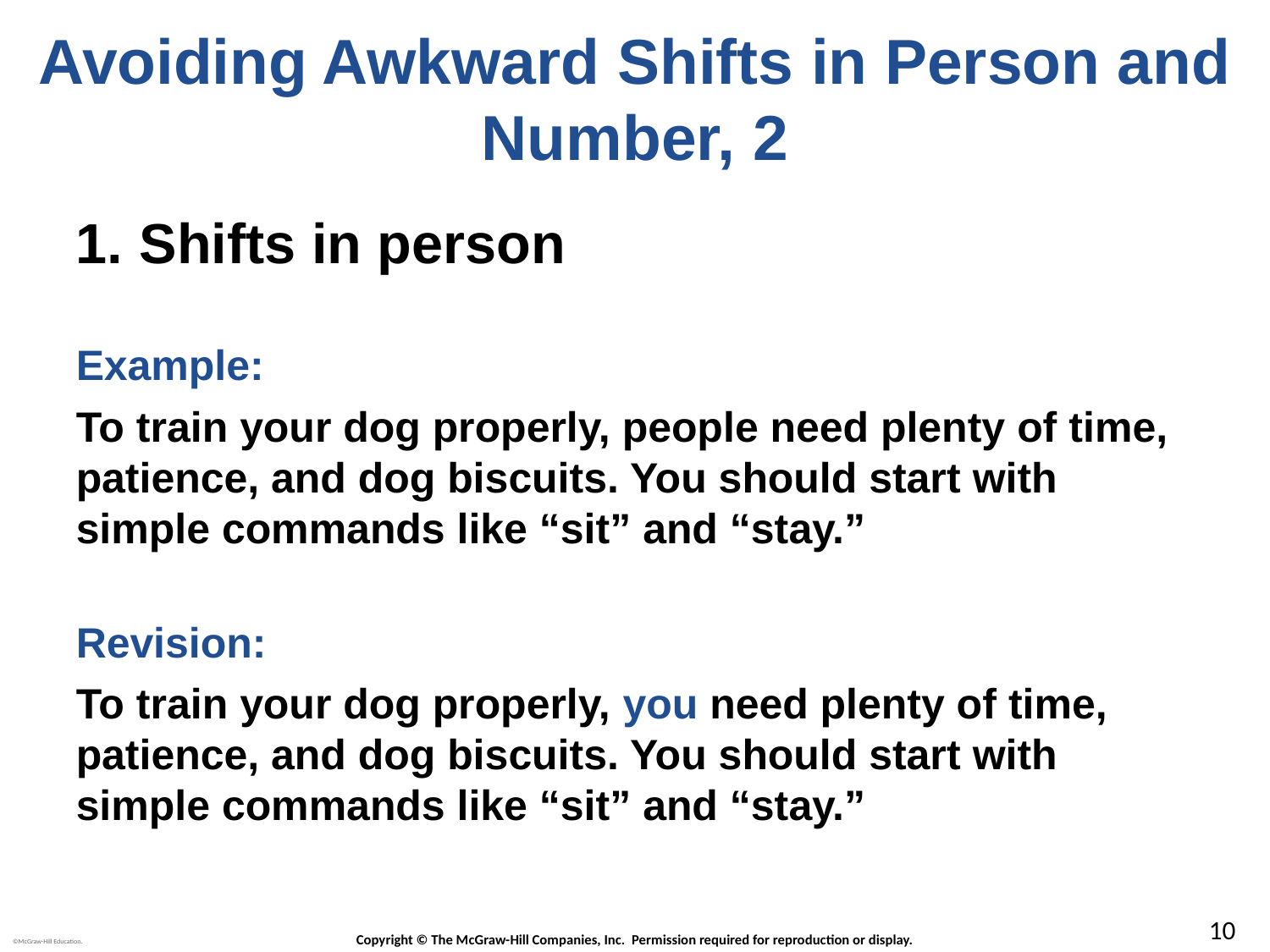

# Avoiding Awkward Shifts in Person and Number, 2
Shifts in person
Example:
To train your dog properly, people need plenty of time, patience, and dog biscuits. You should start with simple commands like “sit” and “stay.”
Revision:
To train your dog properly, you need plenty of time, patience, and dog biscuits. You should start with simple commands like “sit” and “stay.”